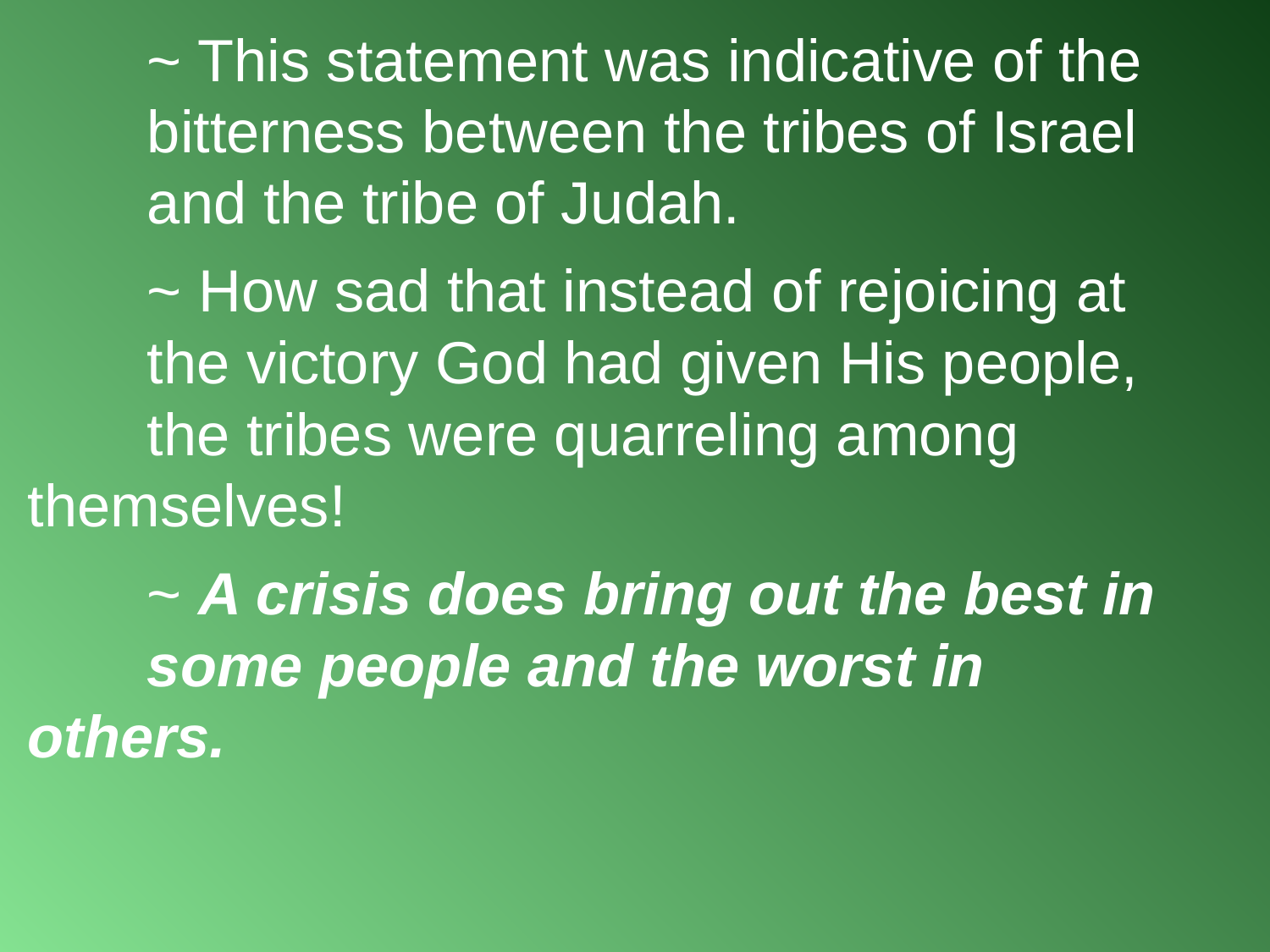

~ This statement was indicative of the 					bitterness between the tribes of Israel 					and the tribe of Judah.
		~ How sad that instead of rejoicing at 						the victory God had given His people, 					the tribes were quarreling among 						themselves!
		~ A crisis does bring out the best in 				some people and the worst in 					others.